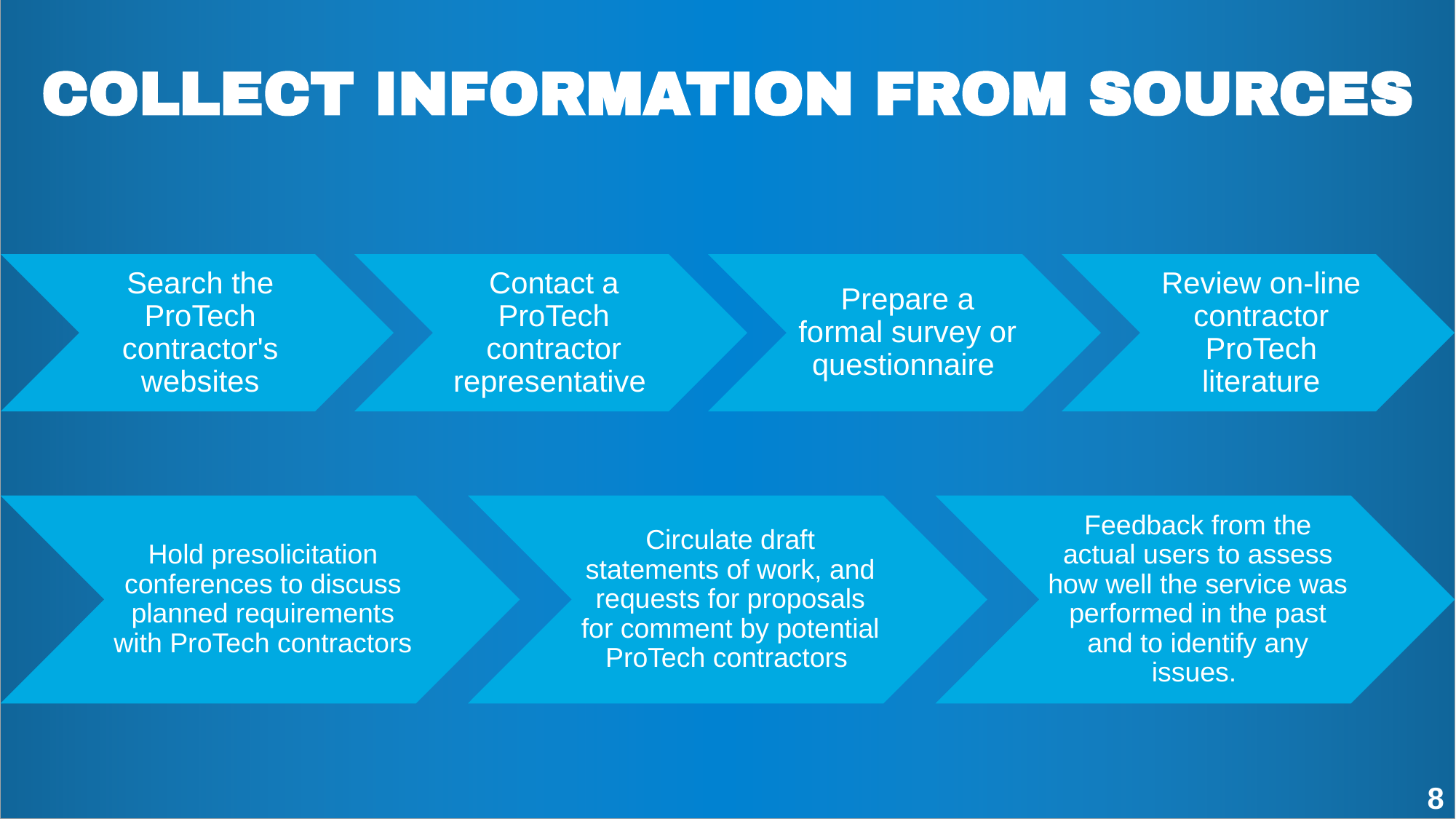

Search the ProTech contractor's websites
Contact a ProTech contractor representative
Prepare a formal survey or questionnaire
Review on-line contractor ProTech literature
COLLECT INFORMATION FROM SOURCES
Hold presolicitation conferences to discuss planned requirements with ProTech contractors
Circulate draft statements of work, and requests for proposals for comment by potential ProTech contractors
Feedback from the actual users to assess how well the service was performed in the past and to identify any issues.
8